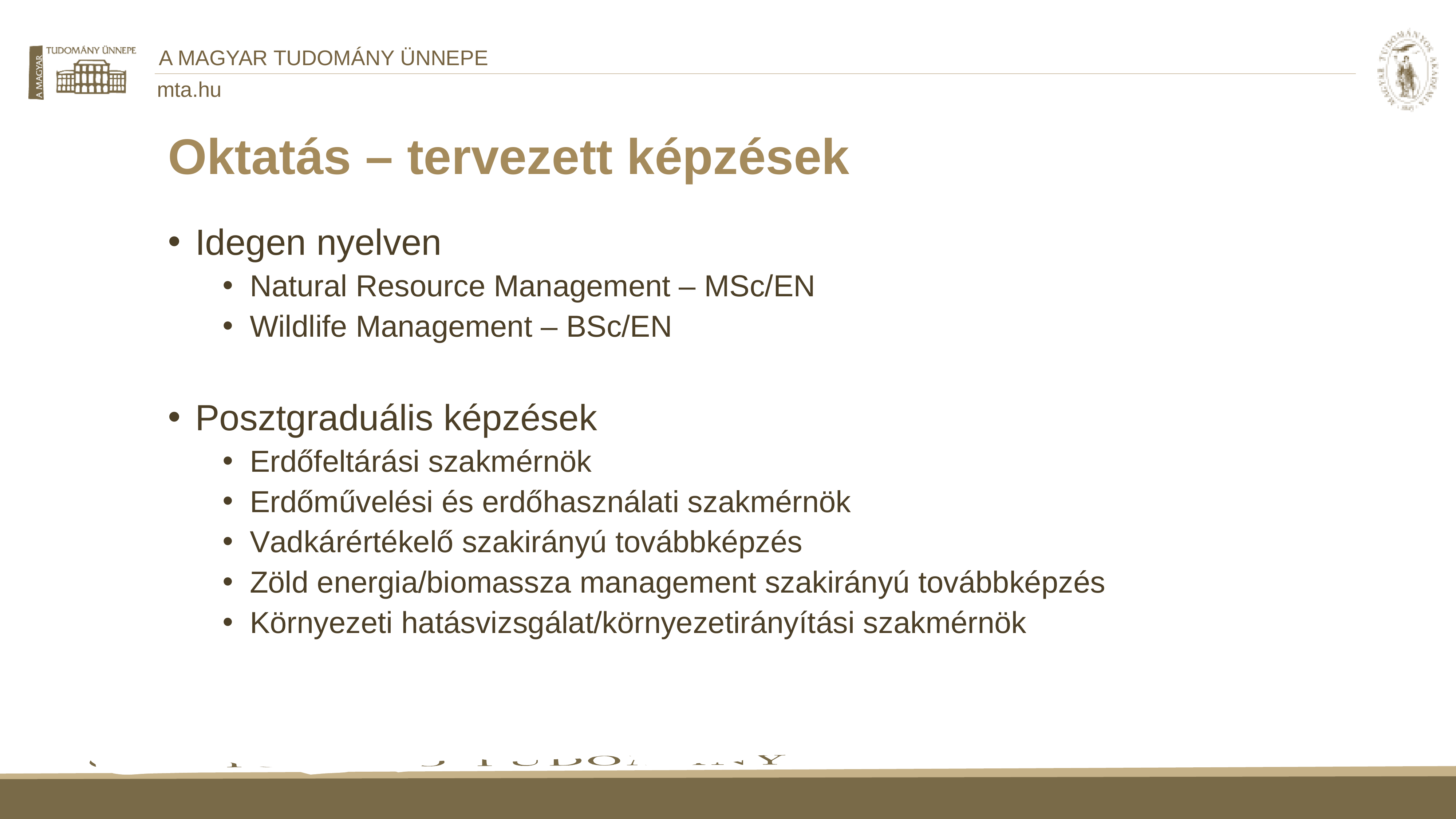

# Oktatás – tervezett képzések
Idegen nyelven
Natural Resource Management – MSc/EN
Wildlife Management – BSc/EN

Posztgraduális képzések
Erdőfeltárási szakmérnök
Erdőművelési és erdőhasználati szakmérnök
Vadkárértékelő szakirányú továbbképzés
Zöld energia/biomassza management szakirányú továbbképzés
Környezeti hatásvizsgálat/környezetirányítási szakmérnök